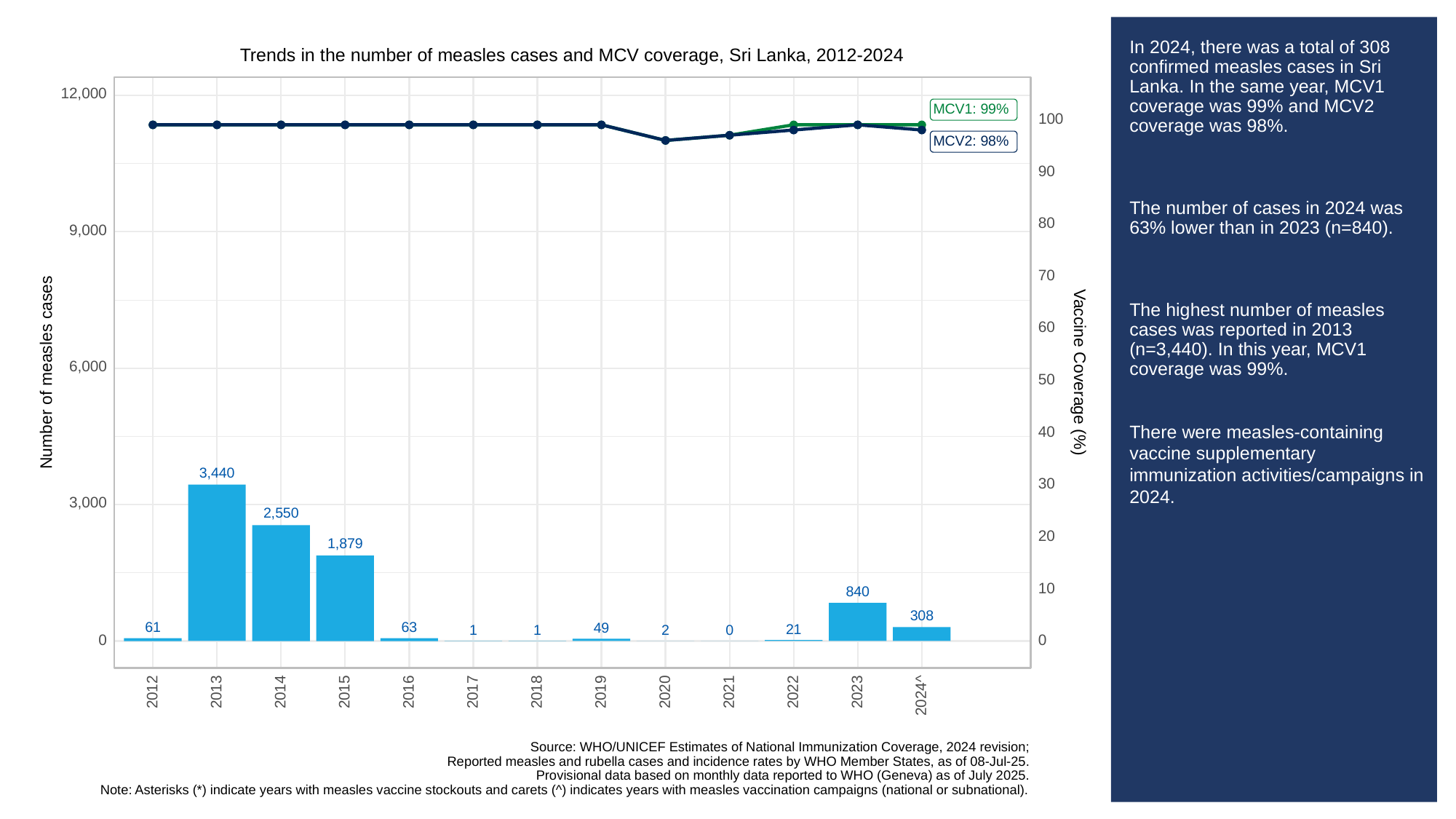

# In 2024, there was a total of 308 confirmed measles cases in Sri Lanka. In the same year, MCV1 coverage was 99% and MCV2 coverage was 98%.

The number of cases in 2024 was 63% lower than in 2023 (n=840).

The highest number of measles cases was reported in 2013 (n=3,440). In this year, MCV1 coverage was 99%.

There were measles-containing vaccine supplementary immunization activities/campaigns in 2024.

Trends in the number of measles cases and MCV coverage, Sri Lanka, 2012-2024

12,000

MCV1: 99%

100

MCV2: 98%

90
80
9,000

70

60
6,000
Vaccine Coverage (%)
Number of measles cases

50
40

3,440
30

3,000

2,550

20
1,879

10
840

308
63
61
49
21
0
2
1
1

0
0

2013
2023
2012
2014
2015
2016
2017
2018
2019
2020
2021
2022
2024^
Source: WHO/UNICEF Estimates of National Immunization Coverage, 2024 revision;
Reported measles and rubella cases and incidence rates by WHO Member States, as of 08-Jul-25.
Provisional data based on monthly data reported to WHO (Geneva) as of July 2025.
Note: Asterisks (*) indicate years with measles vaccine stockouts and carets (^) indicates years with measles vaccination campaigns (national or subnational).